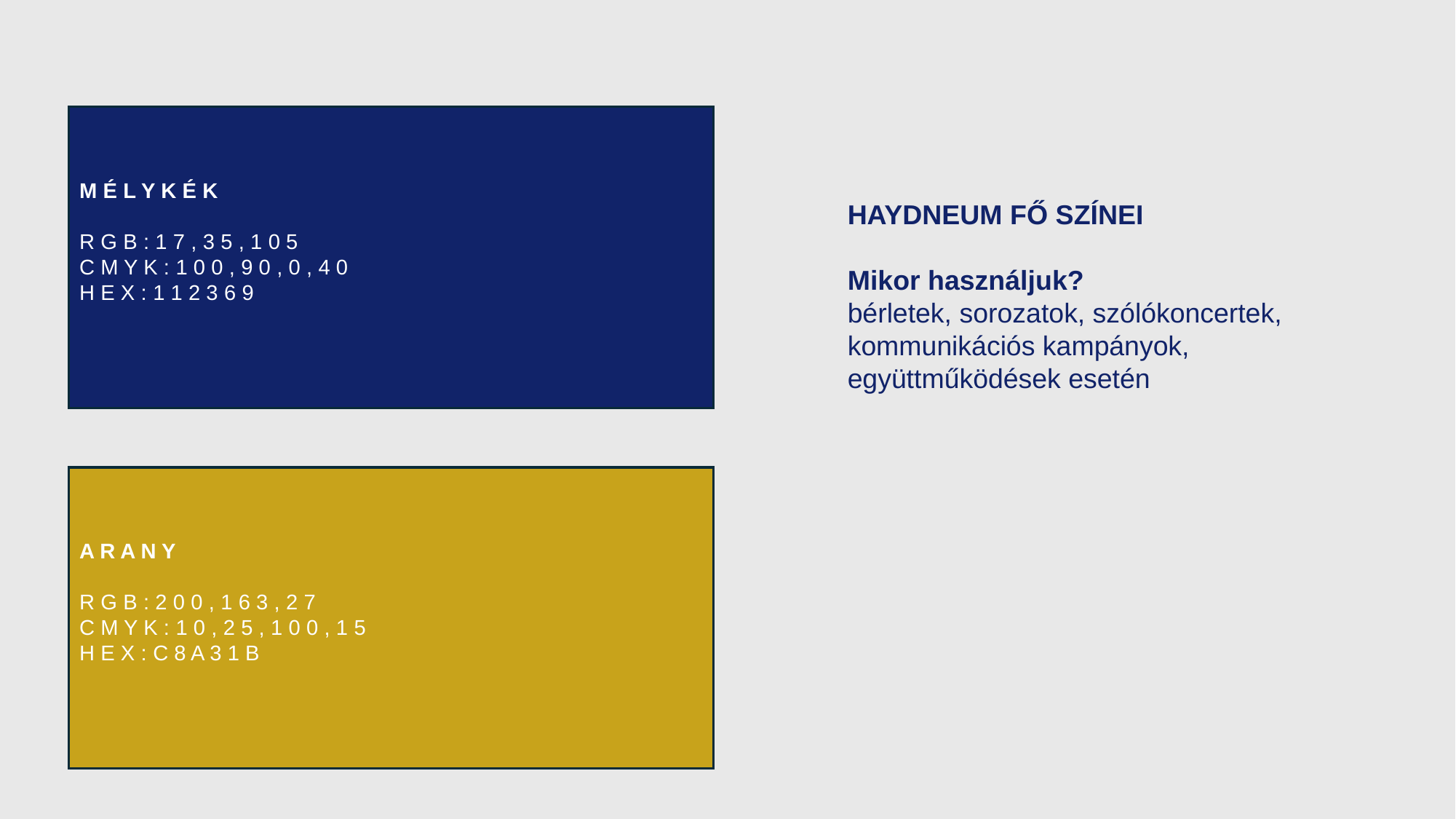

M É L Y K É K

R G B : 1 7 , 3 5 , 1 0 5
C M Y K : 1 0 0 , 9 0 , 0 , 4 0
H E X : 1 1 2 3 6 9

HAYDNEUM FŐ SZÍNEI

Mikor használjuk?
bérletek, sorozatok, szólókoncertek, kommunikációs kampányok, együttműködések esetén

A R A N Y

R G B : 2 0 0 , 1 6 3 , 2 7
C M Y K : 1 0 , 2 5 , 1 0 0 , 1 5
H E X : C 8 A 3 1 B